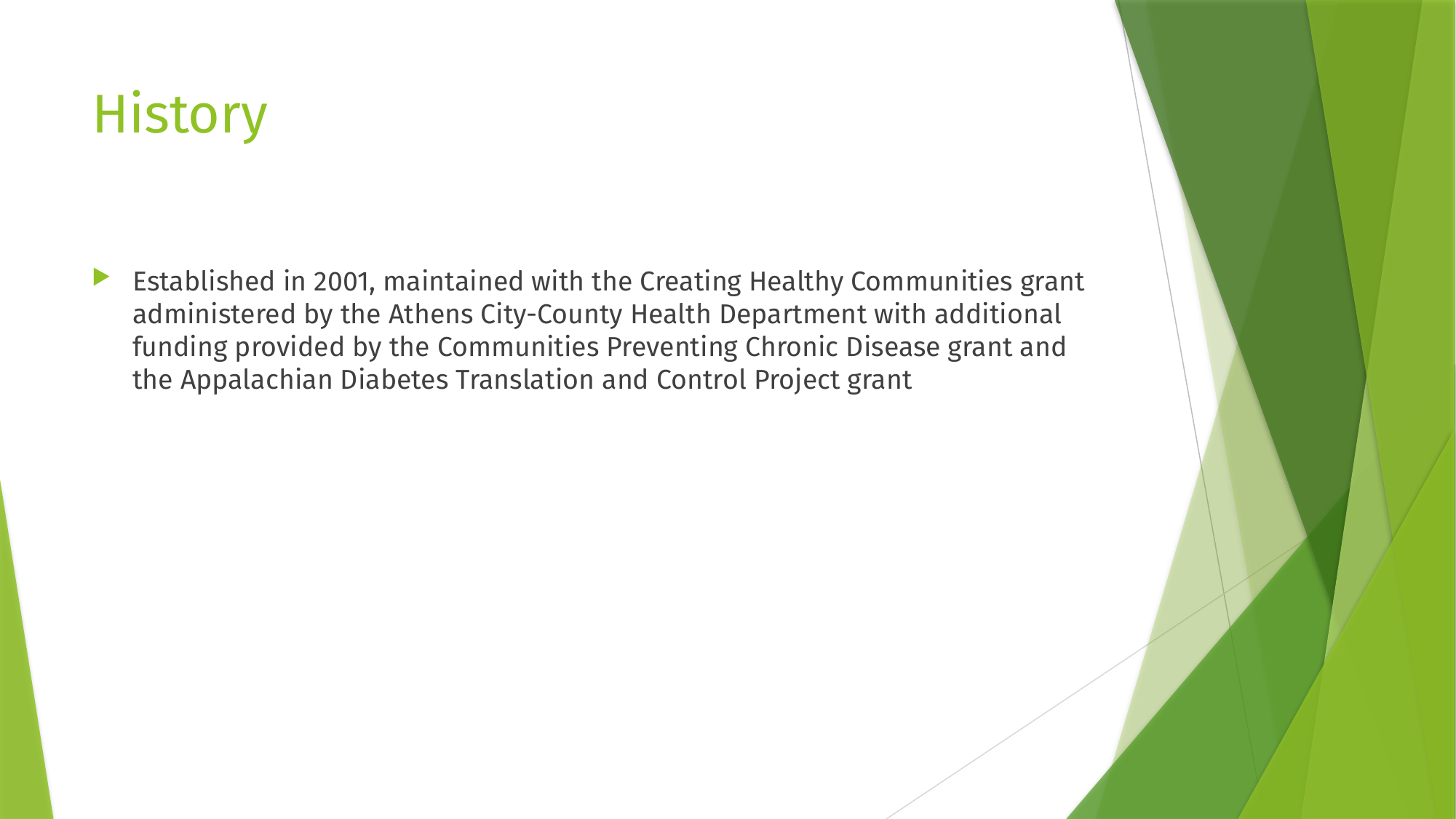

# History
Established in 2001, maintained with the Creating Healthy Communities grant administered by the Athens City-County Health Department with additional funding provided by the Communities Preventing Chronic Disease grant and the Appalachian Diabetes Translation and Control Project grant